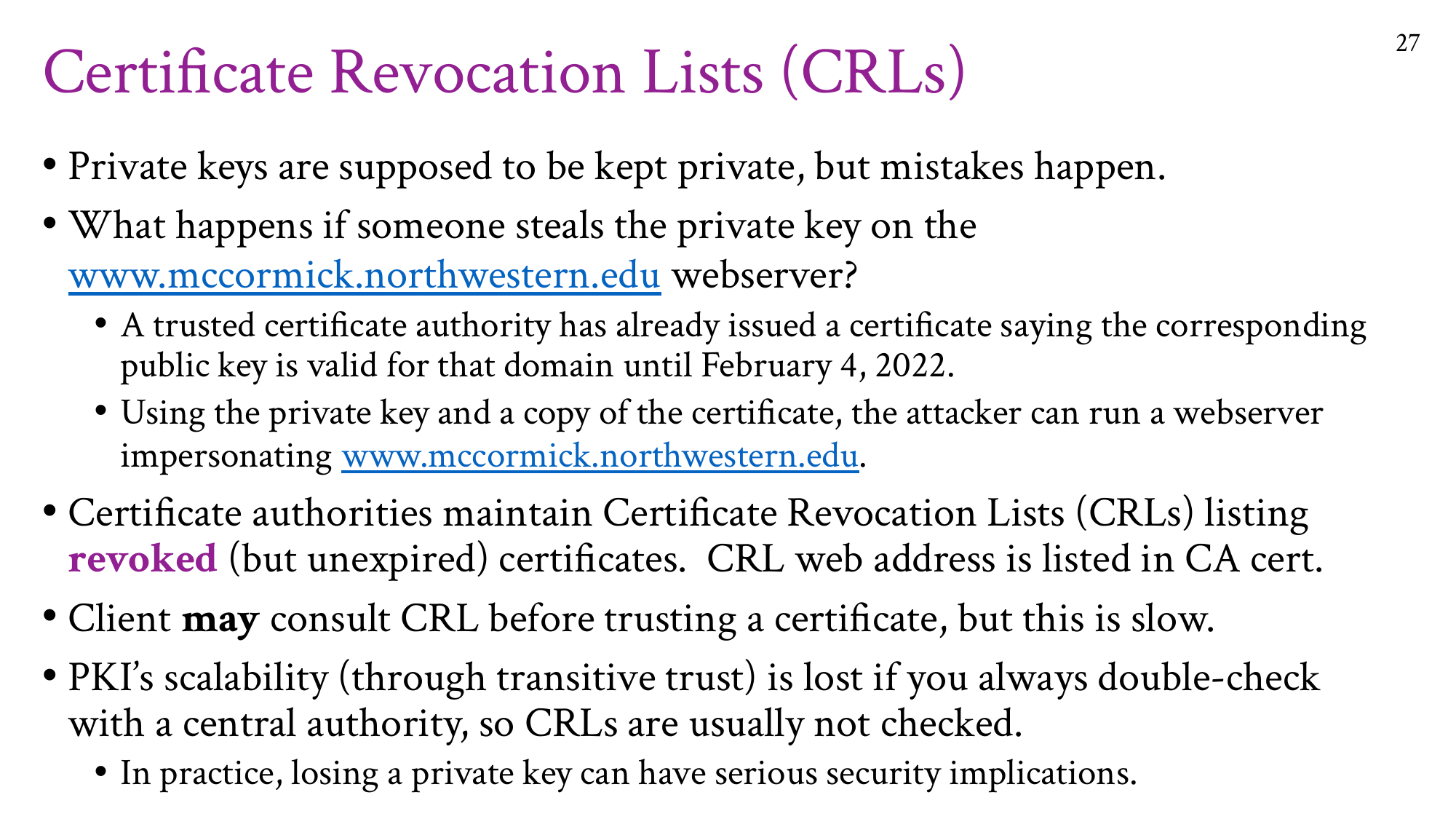

# Certificate Revocation Lists (CRLs)
Private keys are supposed to be kept private, but mistakes happen.
What happens if someone steals the private key on the www.mccormick.northwestern.edu webserver?
A trusted certificate authority has already issued a certificate saying the corresponding public key is valid for that domain until February 4, 2022.
Using the private key and a copy of the certificate, the attacker can run a webserver impersonating www.mccormick.northwestern.edu.
Certificate authorities maintain Certificate Revocation Lists (CRLs) listing revoked (but unexpired) certificates.  CRL web address is listed in CA cert.
Client may consult CRL before trusting a certificate, but this is slow.
PKI’s scalability (through transitive trust) is lost if you always double-check with a central authority, so CRLs are usually not checked.
In practice, losing a private key can have serious security implications.